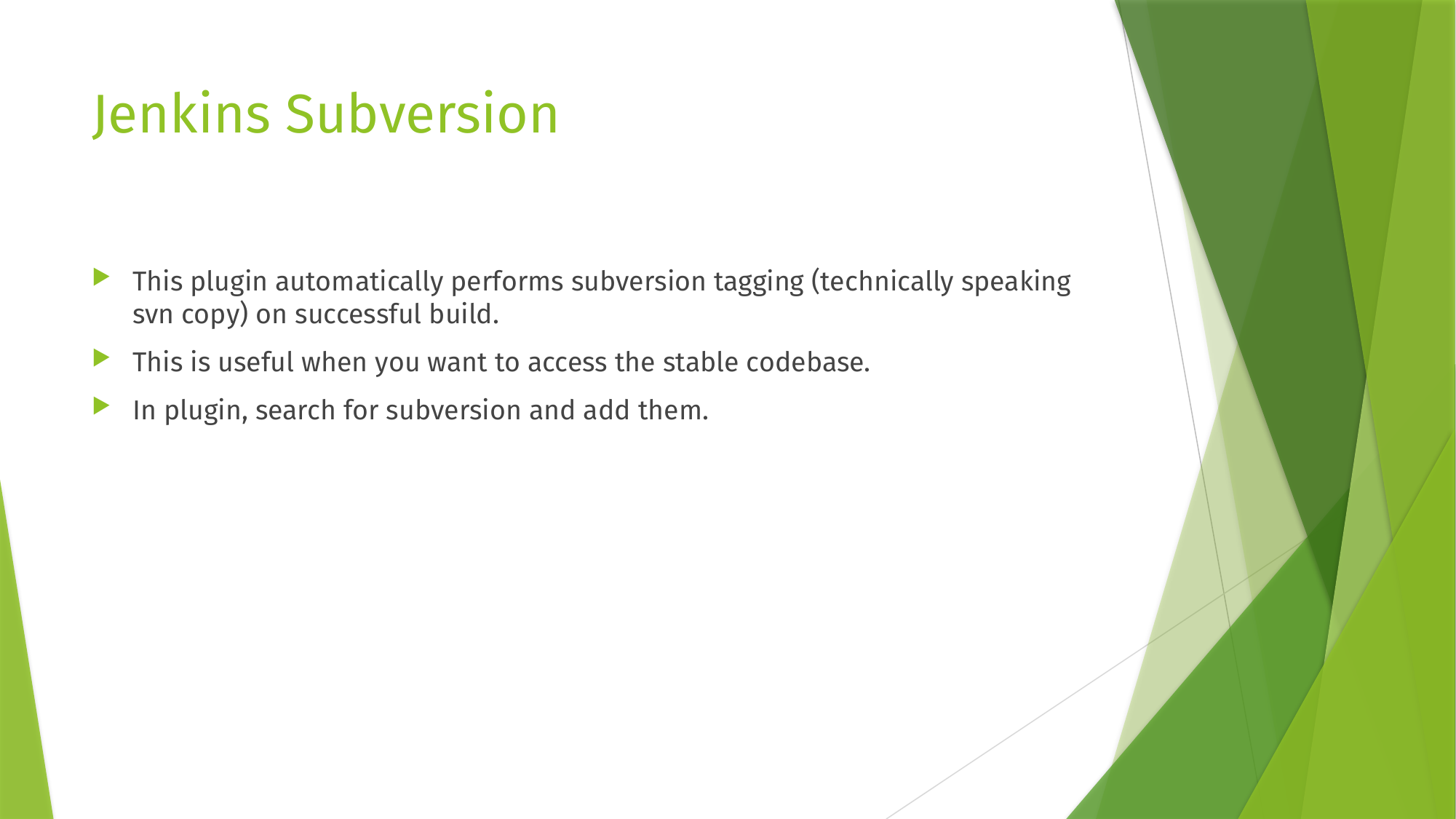

# Jenkins Subversion
This plugin automatically performs subversion tagging (technically speaking svn copy) on successful build.
This is useful when you want to access the stable codebase.
In plugin, search for subversion and add them.